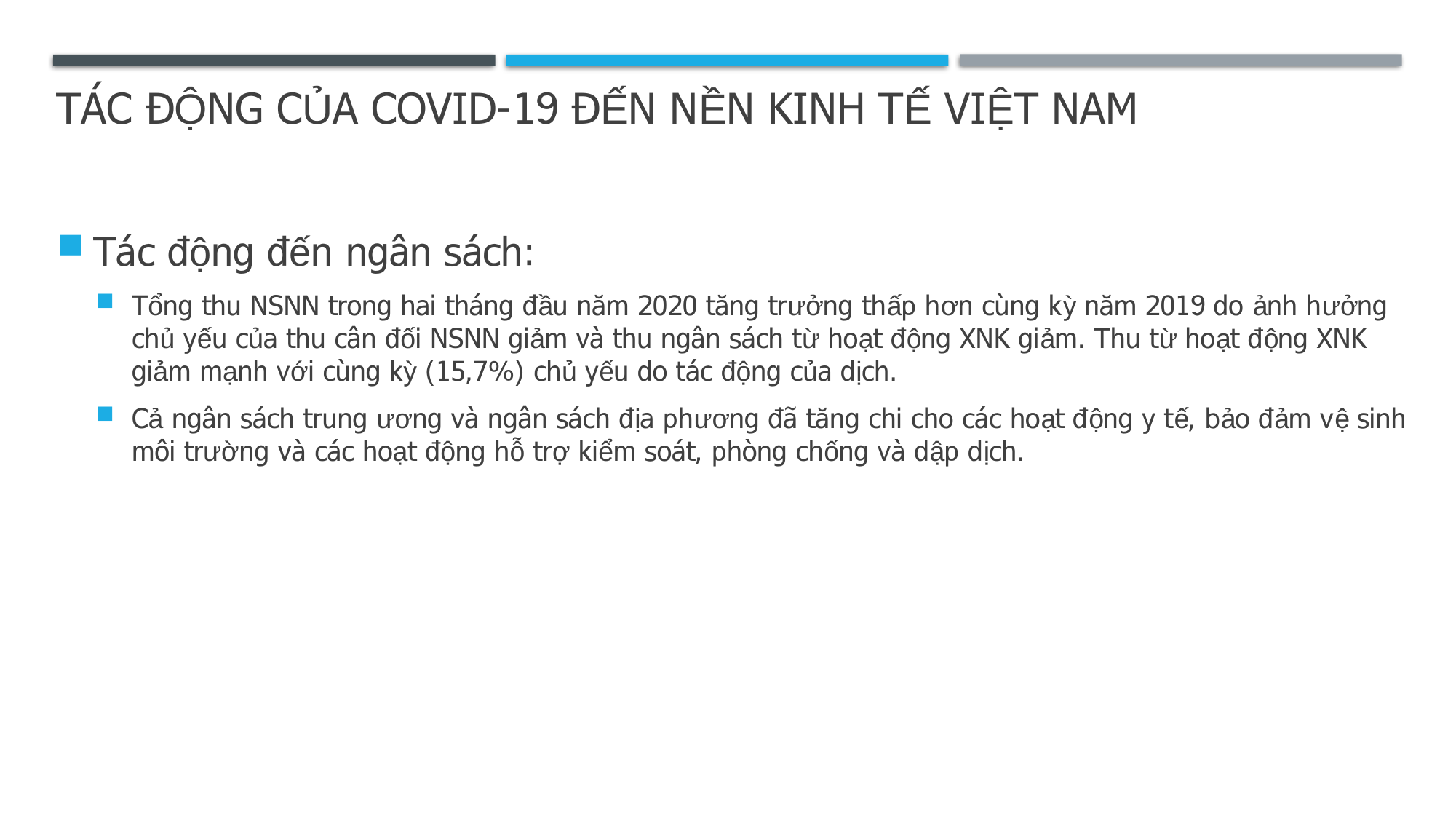

# Tác động của covid-19 đến nền kinh tế việt nam
Tác động đến ngân sách:
Tổng thu NSNN trong hai tháng đầu năm 2020 tăng trưởng thấp hơn cùng kỳ năm 2019 do ảnh hưởng chủ yếu của thu cân đối NSNN giảm và thu ngân sách từ hoạt động XNK giảm. Thu từ hoạt động XNK giảm mạnh với cùng kỳ (15,7%) chủ yếu do tác động của dịch.
Cả ngân sách trung ương và ngân sách địa phương đã tăng chi cho các hoạt động y tế, bảo đảm vệ sinh môi trường và các hoạt động hỗ trợ kiểm soát, phòng chống và dập dịch.